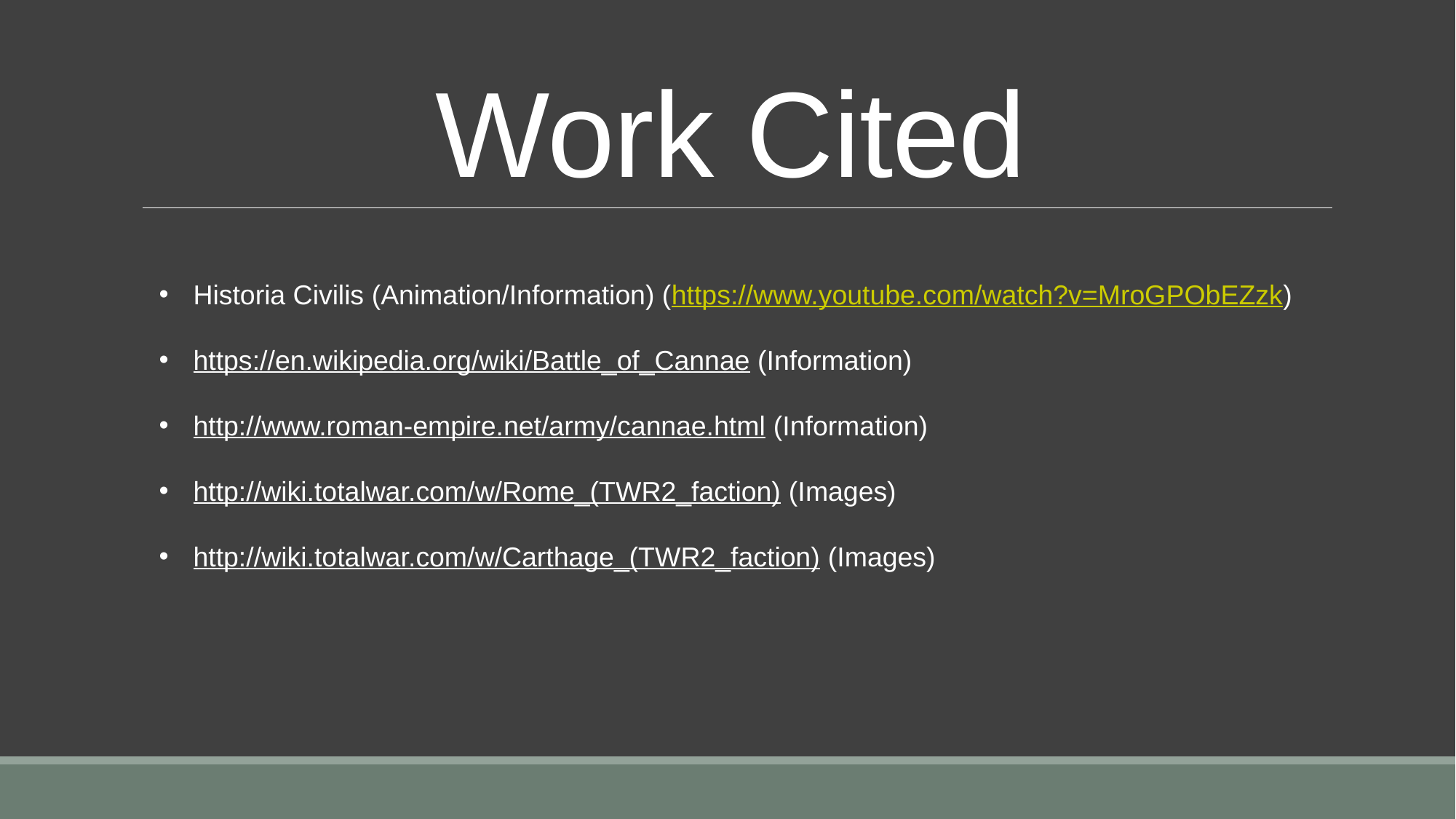

# Work Cited

Historia Civilis (Animation/Information) (https://www.youtube.com/watch?v=MroGPObEZzk)
https://en.wikipedia.org/wiki/Battle_of_Cannae (Information)
http://www.roman-empire.net/army/cannae.html (Information)
http://wiki.totalwar.com/w/Rome_(TWR2_faction) (Images)
http://wiki.totalwar.com/w/Carthage_(TWR2_faction) (Images)